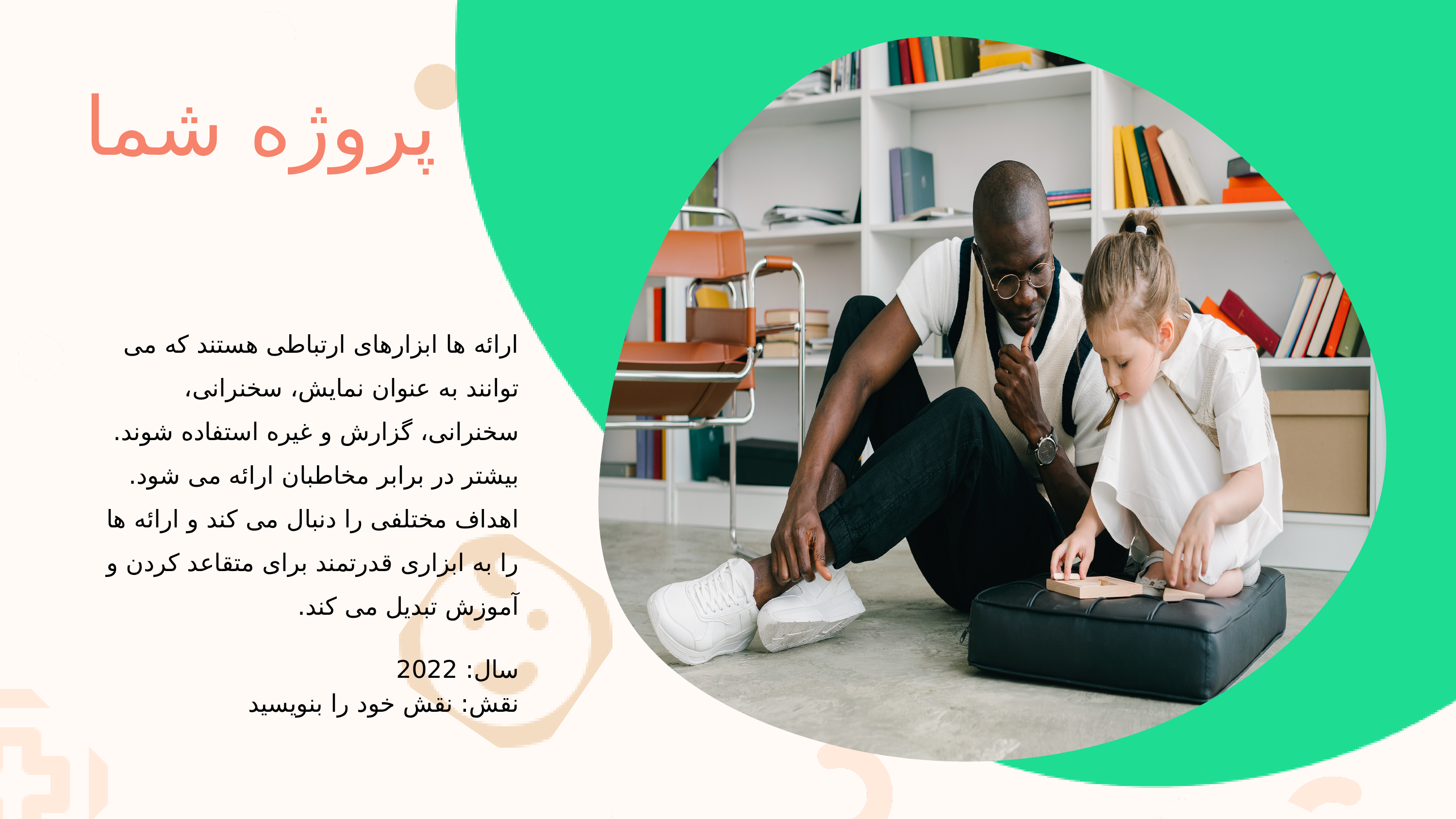

پروژه شما

ارائه ها ابزارهای ارتباطی هستند که می توانند به عنوان نمایش، سخنرانی، سخنرانی، گزارش و غیره استفاده شوند. بیشتر در برابر مخاطبان ارائه می شود. اهداف مختلفی را دنبال می کند و ارائه ها را به ابزاری قدرتمند برای متقاعد کردن و آموزش تبدیل می کند.

سال: 2022
نقش: نقش خود را بنویسید